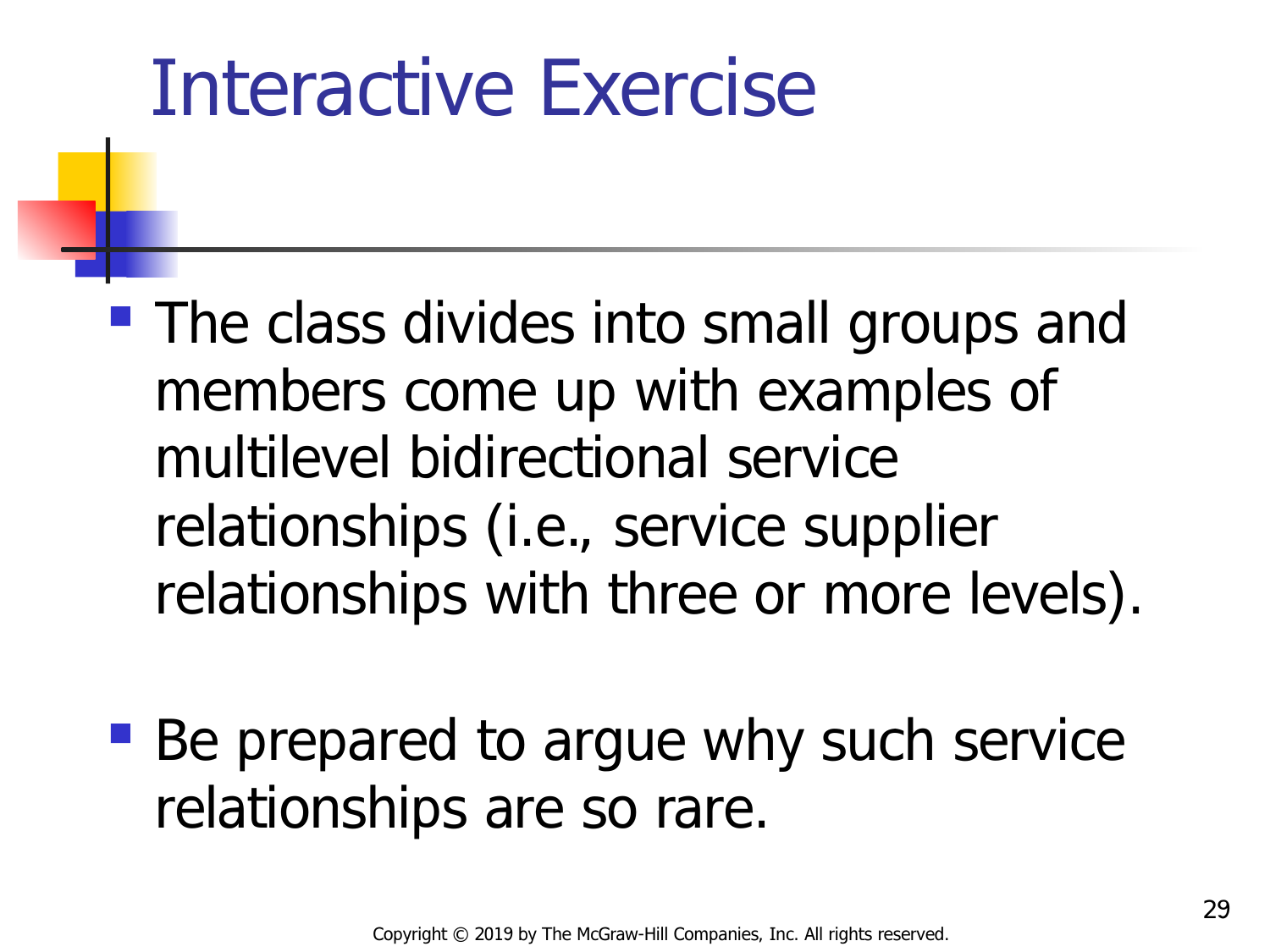

# Interactive Exercise
The class divides into small groups and members come up with examples of multilevel bidirectional service relationships (i.e., service supplier relationships with three or more levels).
Be prepared to argue why such service relationships are so rare.
29
Copyright © 2019 by The McGraw-Hill Companies, Inc. All rights reserved.